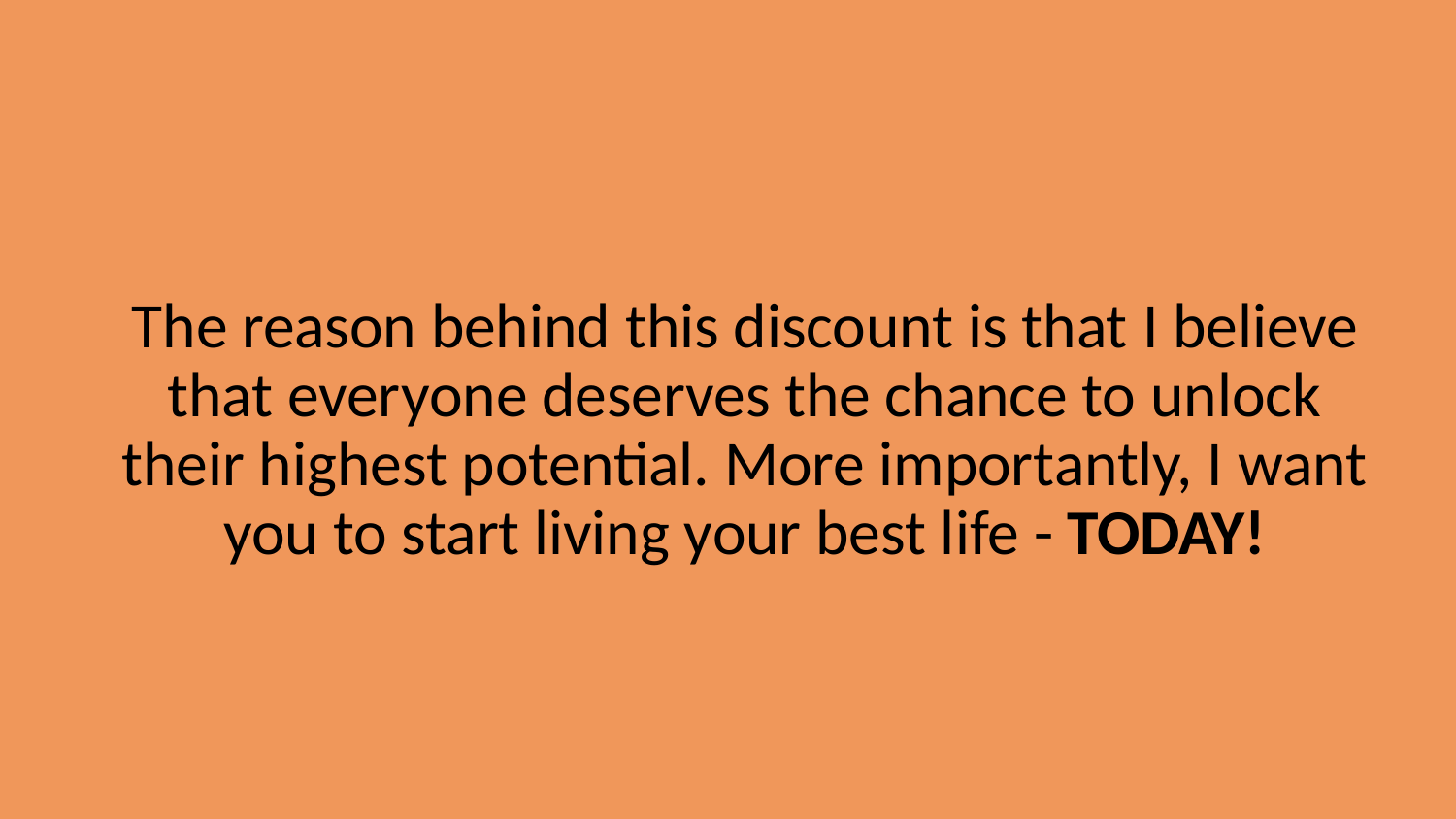

The reason behind this discount is that I believe that everyone deserves the chance to unlock their highest potential. More importantly, I want you to start living your best life - TODAY!